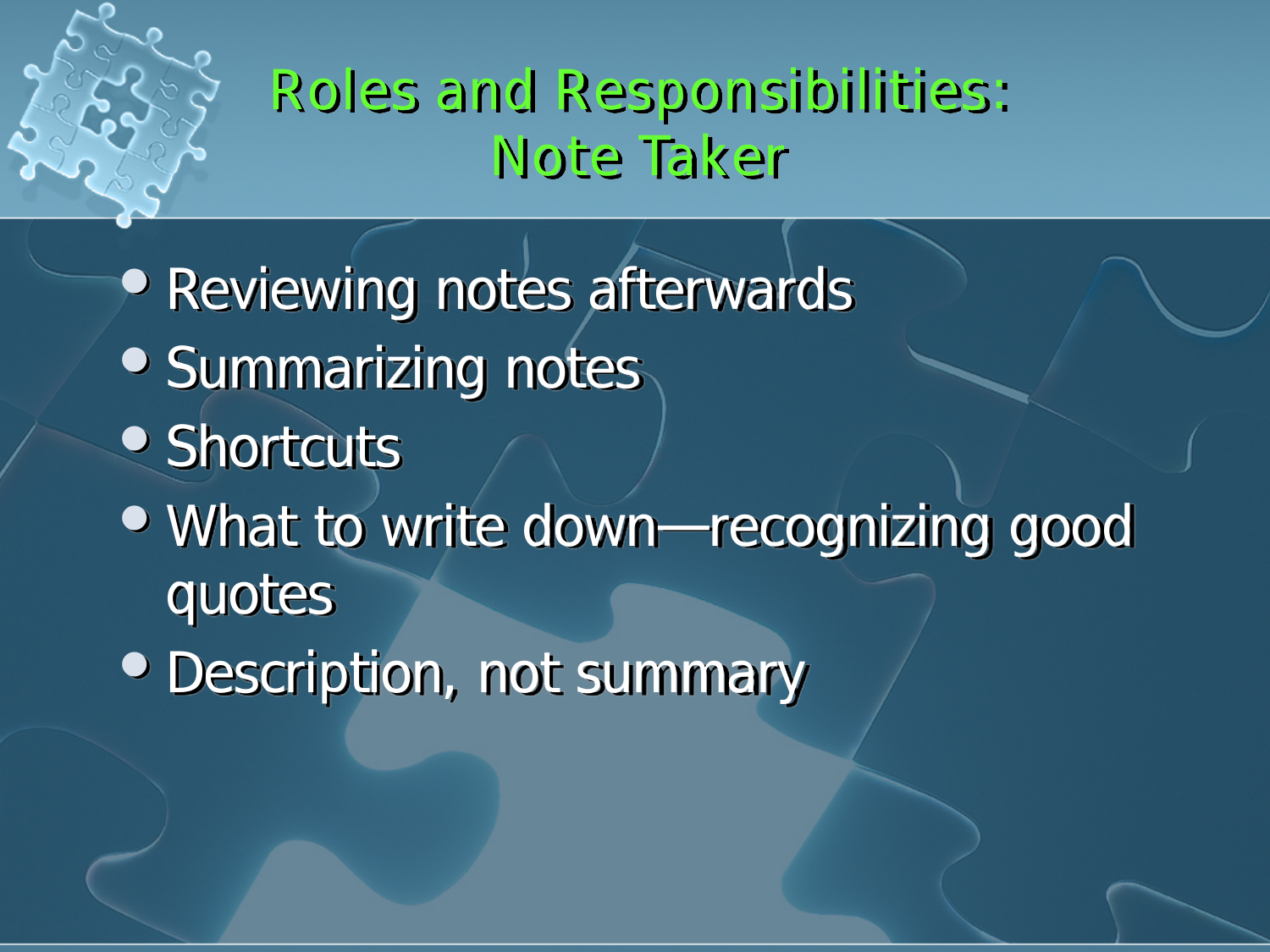

# Roles and Responsibilities: Note Taker
Reviewing notes afterwards
Summarizing notes
Shortcuts
What to write down—recognizing good quotes
Description, not summary